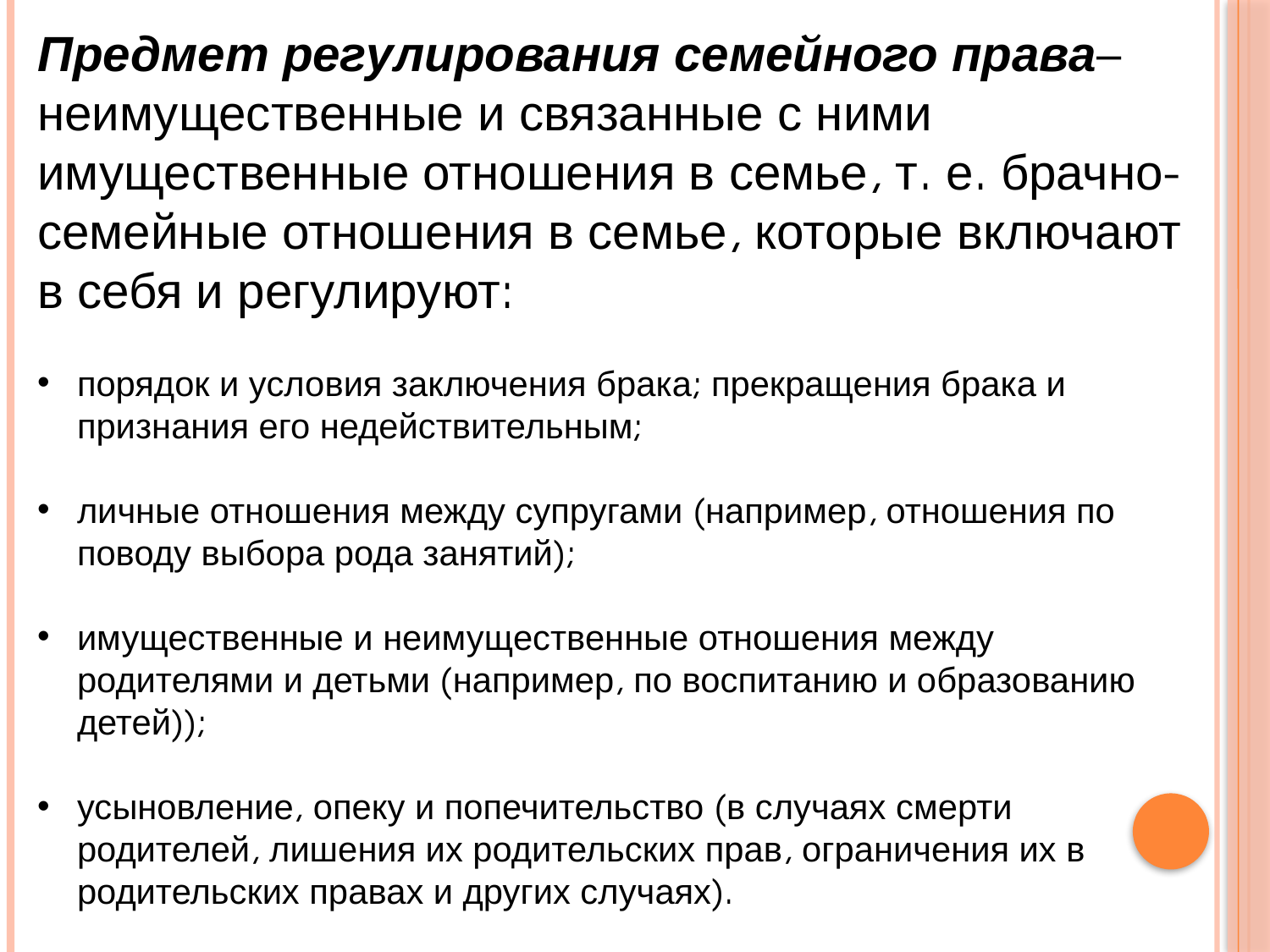

Предмет регулирования семейного права– неимущественные и связанные с ними имущественные отношения в семье, т. е. брачно-семейные отношения в семье, которые включают в себя и регулируют:

порядок и условия заключения брака; прекращения брака и признания его недействительным;

личные отношения между супругами (например, отношения по поводу выбора рода занятий);

имущественные и неимущественные отношения между родителями и детьми (например, по воспитанию и образованию детей));

усыновление, опеку и попечительство (в случаях смерти родителей, лишения их родительских прав, ограничения их в родительских правах и других случаях).